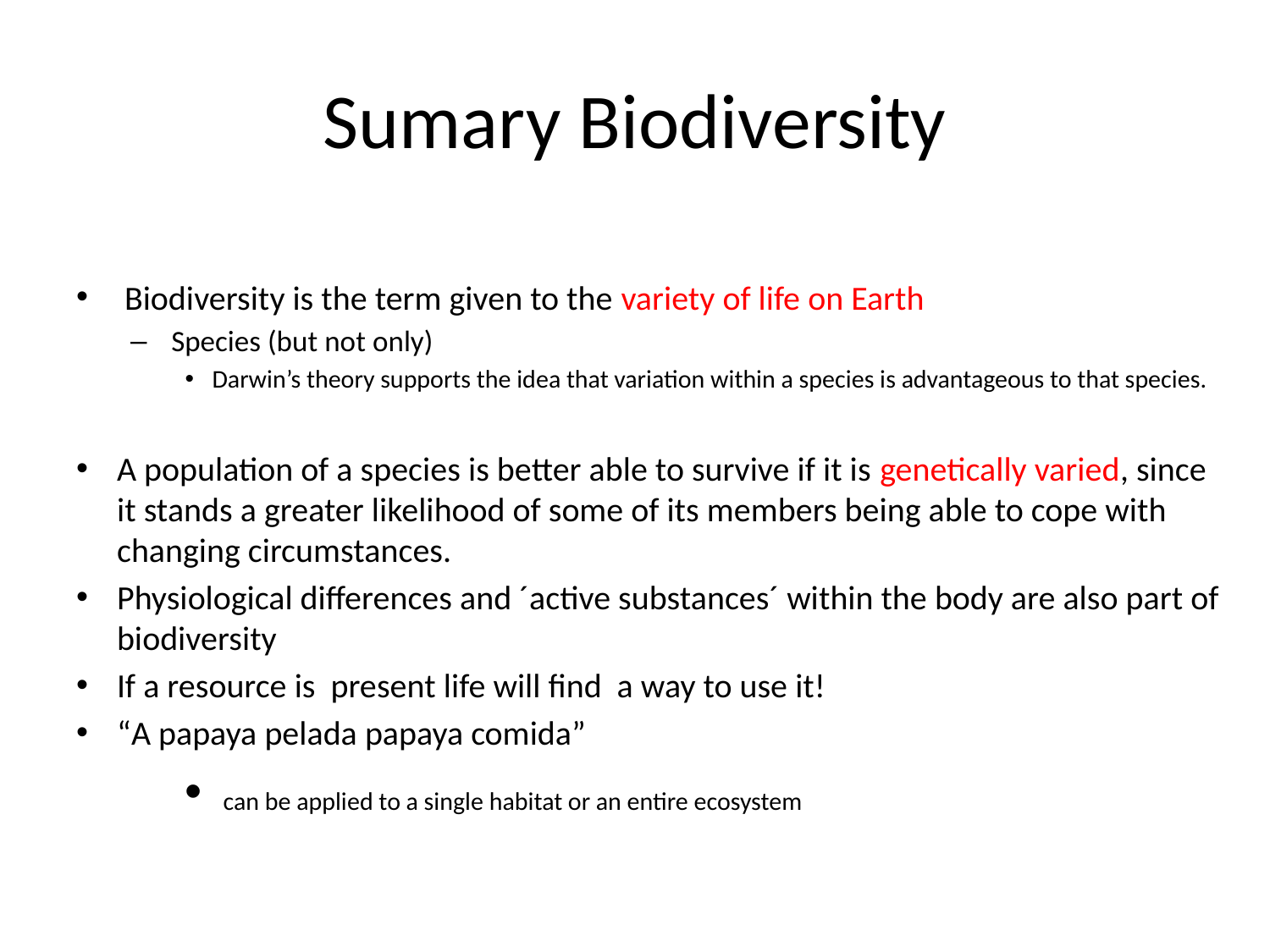

# Sumary Biodiversity

 Biodiversity is the term given to the variety of life on Earth
 Species (but not only)
Darwin’s theory supports the idea that variation within a species is advantageous to that species.

A population of a species is better able to survive if it is genetically varied, since it stands a greater likelihood of some of its members being able to cope with changing circumstances.
Physiological differences and ´active substances´ within the body are also part of biodiversity
If a resource is  present life will find  a way to use it!
“A papaya pelada papaya comida”
 can be applied to a single habitat or an entire ecosystem